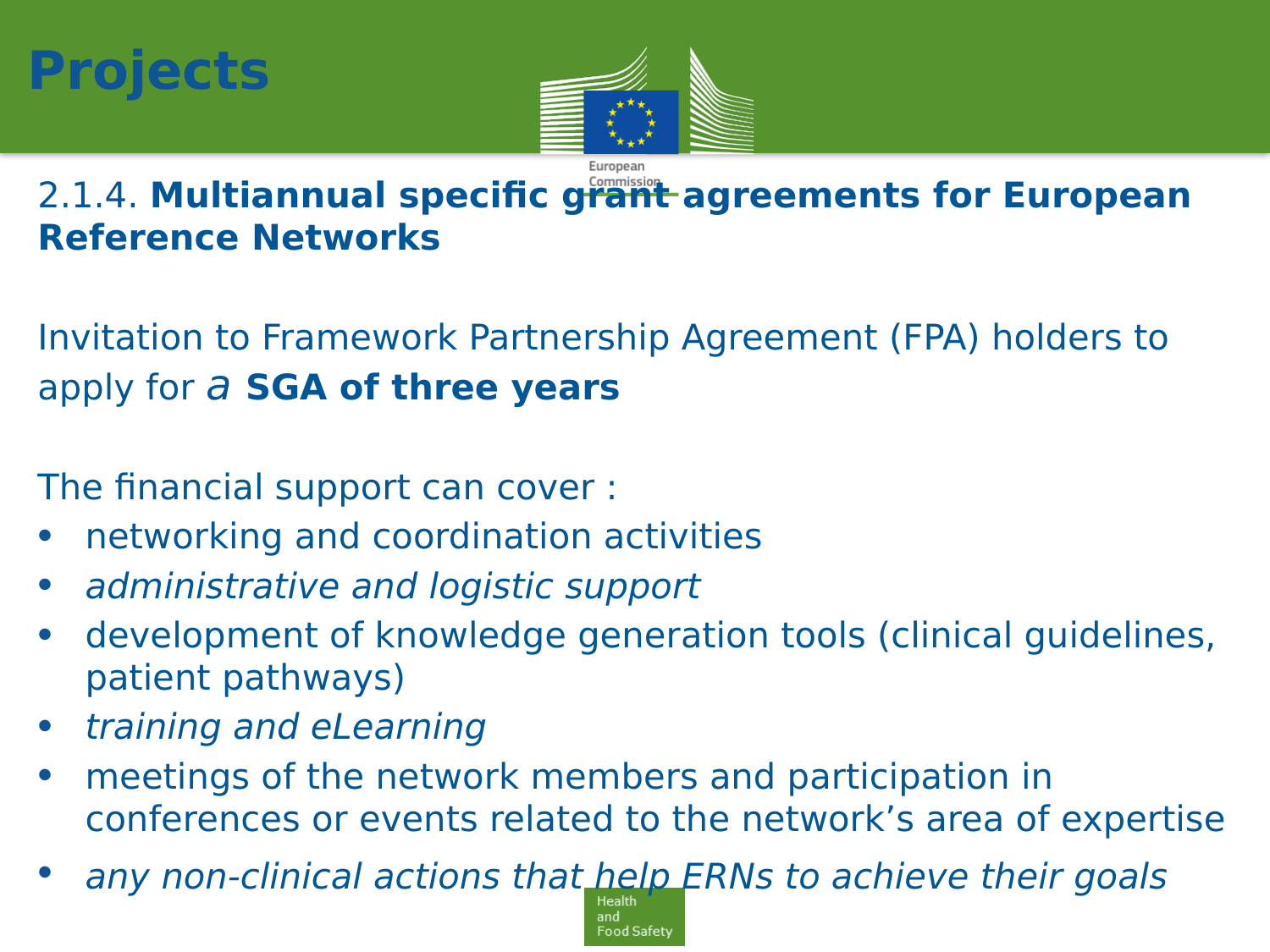

# Projects
2.1.4. Multiannual specific grant agreements for European Reference Networks

Invitation to Framework Partnership Agreement (FPA) holders to apply for a SGA of three years

The financial support can cover :
networking and coordination activities
administrative and logistic support
development of knowledge generation tools (clinical guidelines, patient pathways)
training and eLearning
meetings of the network members and participation in conferences or events related to the network’s area of expertise
any non-clinical actions that help ERNs to achieve their goals